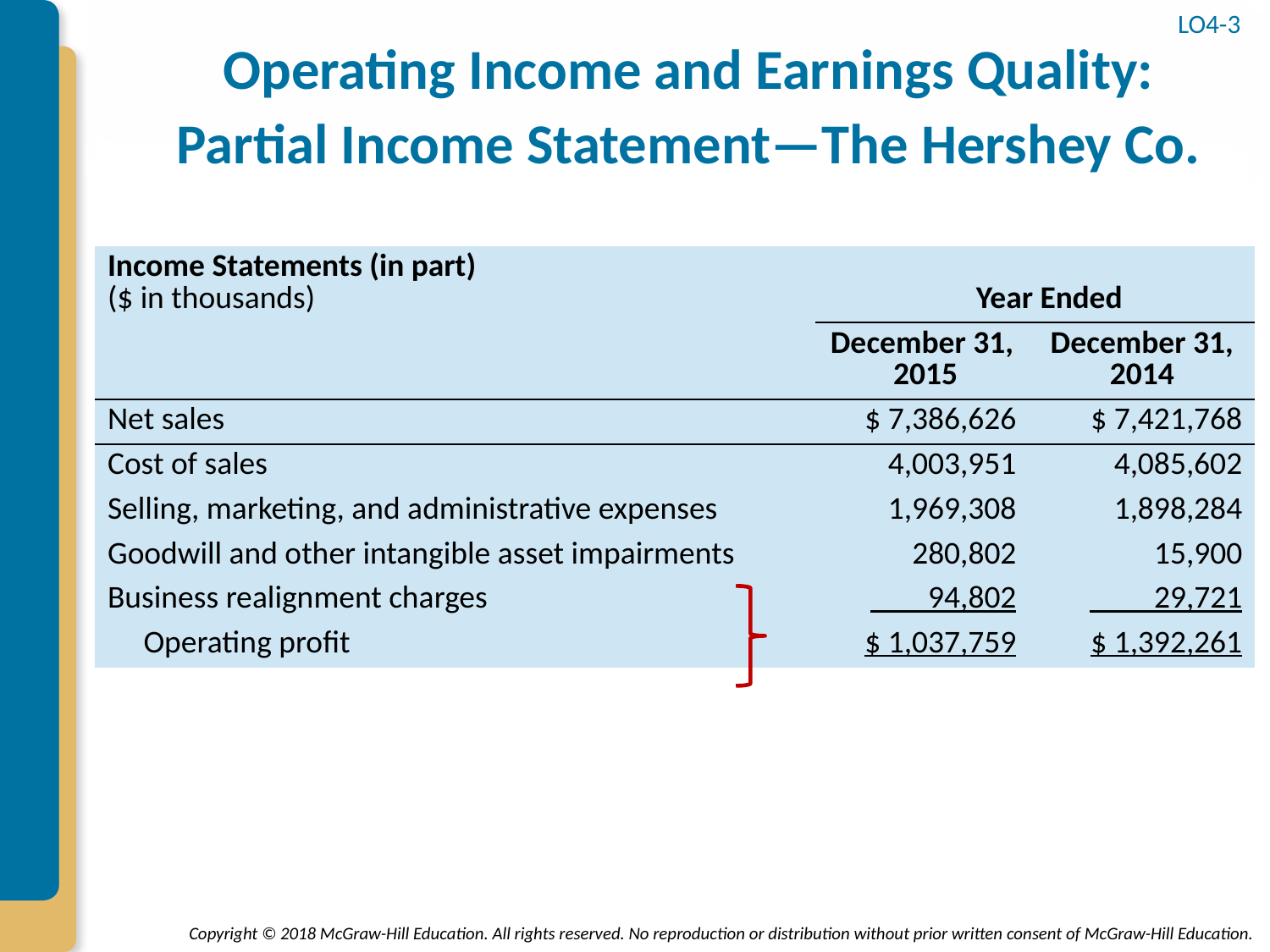

# Operating Income and Earnings Quality: Partial Income Statement—The Hershey Co.
LO4-3
| Income Statements (in part) ($ in thousands) |  | Year Ended |  |
| --- | --- | --- | --- |
|  |  | December 31, 2015 | December 31, 2014 |
| Net sales |  | $ 7,386,626 | $ 7,421,768 |
| Cost of sales |  | 4,003,951 | 4,085,602 |
| Selling, marketing, and administrative expenses |  | 1,969,308 | 1,898,284 |
| Goodwill and other intangible asset impairments |  | 280,802 | 15,900 |
| Business realignment charges |  | 94,802 | 29,721 |
| Operating profit |  | $ 1,037,759 | $ 1,392,261 |